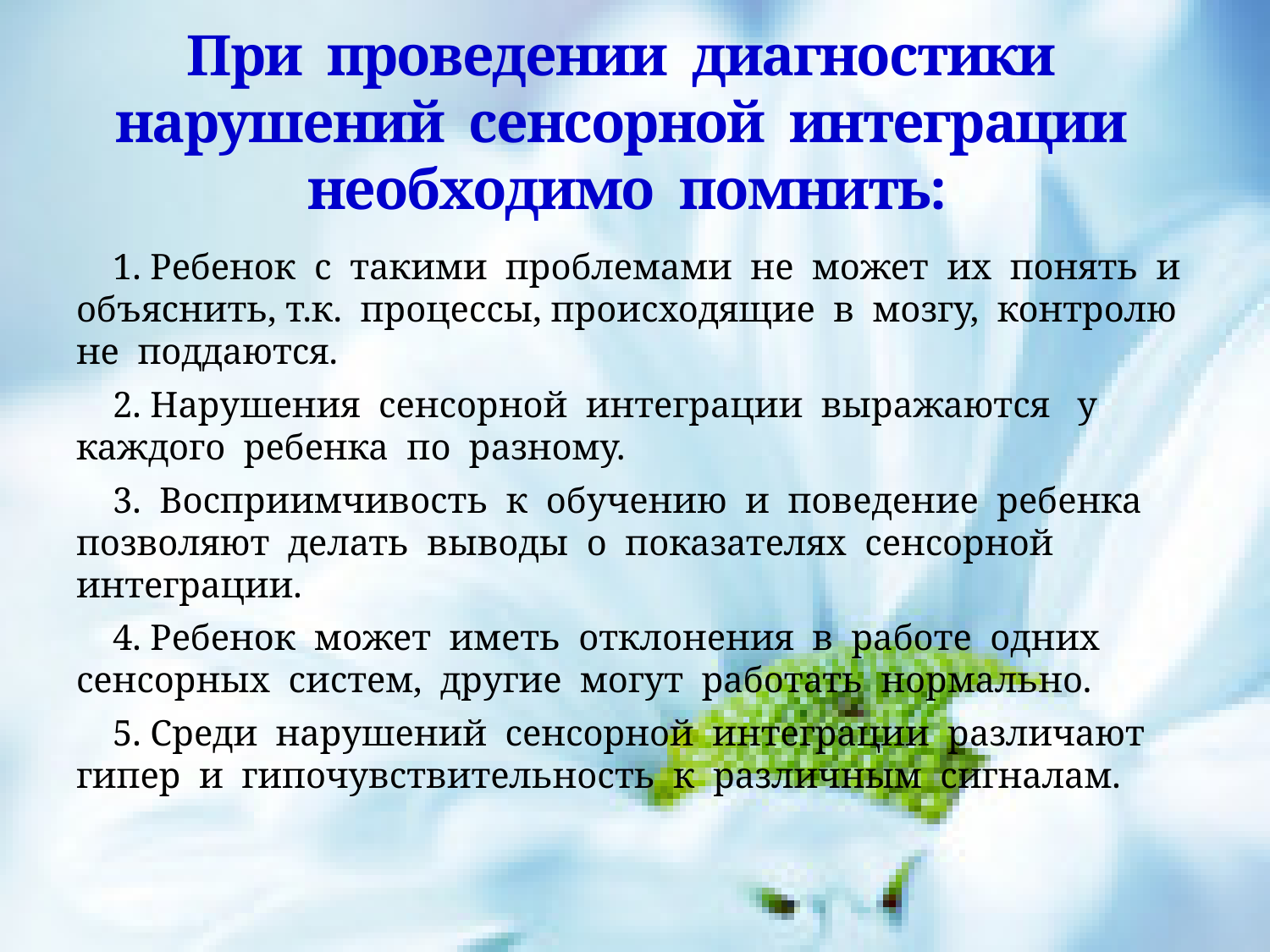

# При  проведении  диагностики  нарушений  сенсорной  интеграции  необходимо  помнить:
1. Ребенок  с  такими  проблемами  не  может  их  понять  и  объяснить, т.к.  процессы, происходящие  в  мозгу,  контролю  не  поддаются.
2. Нарушения  сенсорной  интеграции  выражаются   у  каждого  ребенка  по  разному.
3.  Восприимчивость  к  обучению  и  поведение  ребенка  позволяют  делать  выводы  о  показателях  сенсорной  интеграции.
4. Ребенок  может  иметь  отклонения  в  работе  одних  сенсорных  систем,  другие  могут  работать  нормально.
5. Среди  нарушений  сенсорной  интеграции  различают  гипер  и  гипочувствительность  к  различным  сигналам.